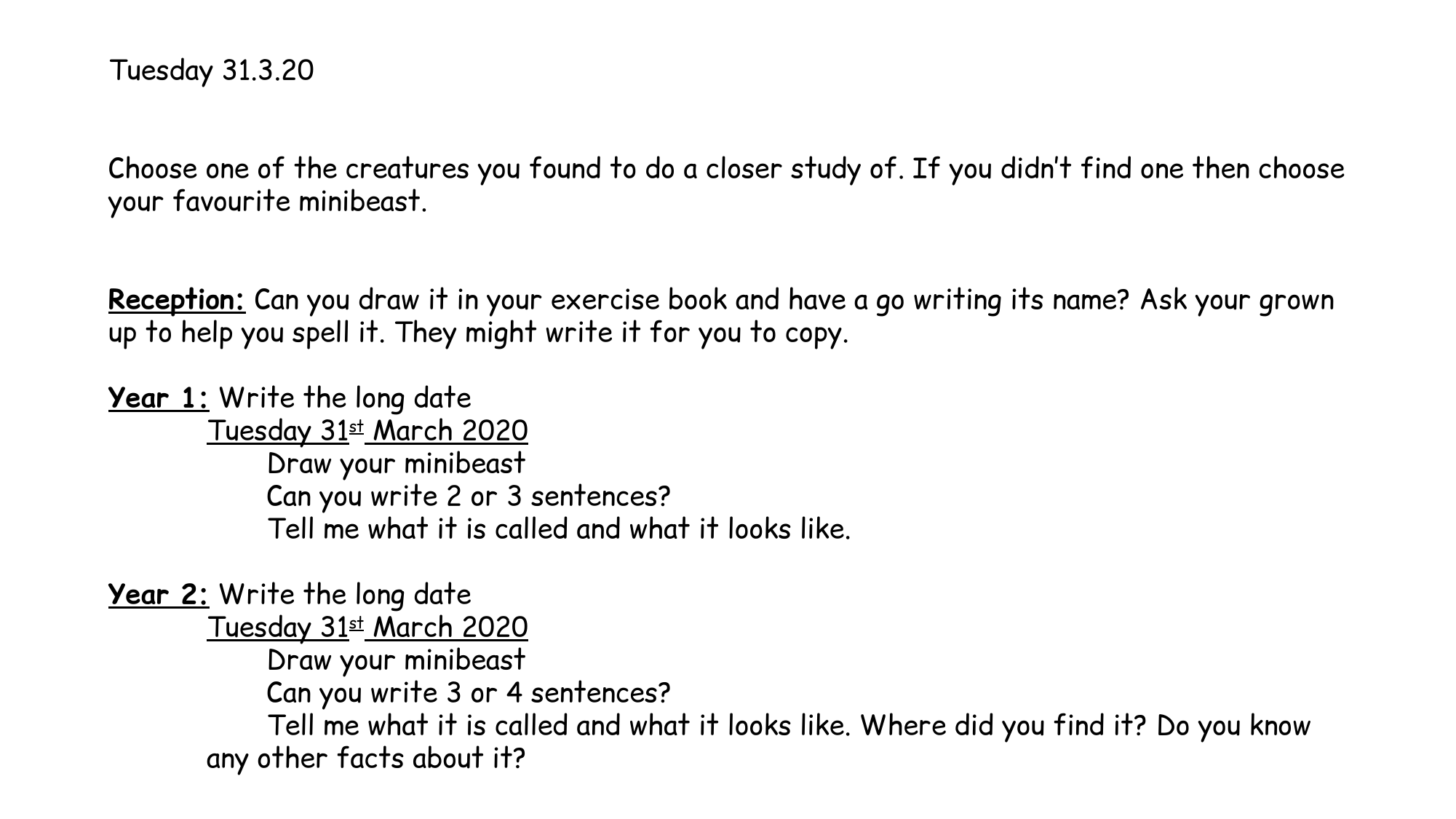

Tuesday 31.3.20

Choose one of the creatures you found to do a closer study of. If you didn’t find one then choose
your favourite minibeast.

Reception: Can you draw it in your exercise book and have a go writing its name? Ask your grown
up to help you spell it. They might write it for you to copy.

Year 1: Write the long date
            Tuesday 31st March 2020
	      Draw your minibeast
	      Can you write 2 or 3 sentences?
	      Tell me what it is called and what it looks like.

Year 2: Write the long date
            Tuesday 31st March 2020
	      Draw your minibeast
	      Can you write 3 or 4 sentences?
	      Tell me what it is called and what it looks like. Where did you find it? Do you know
            any other facts about it?